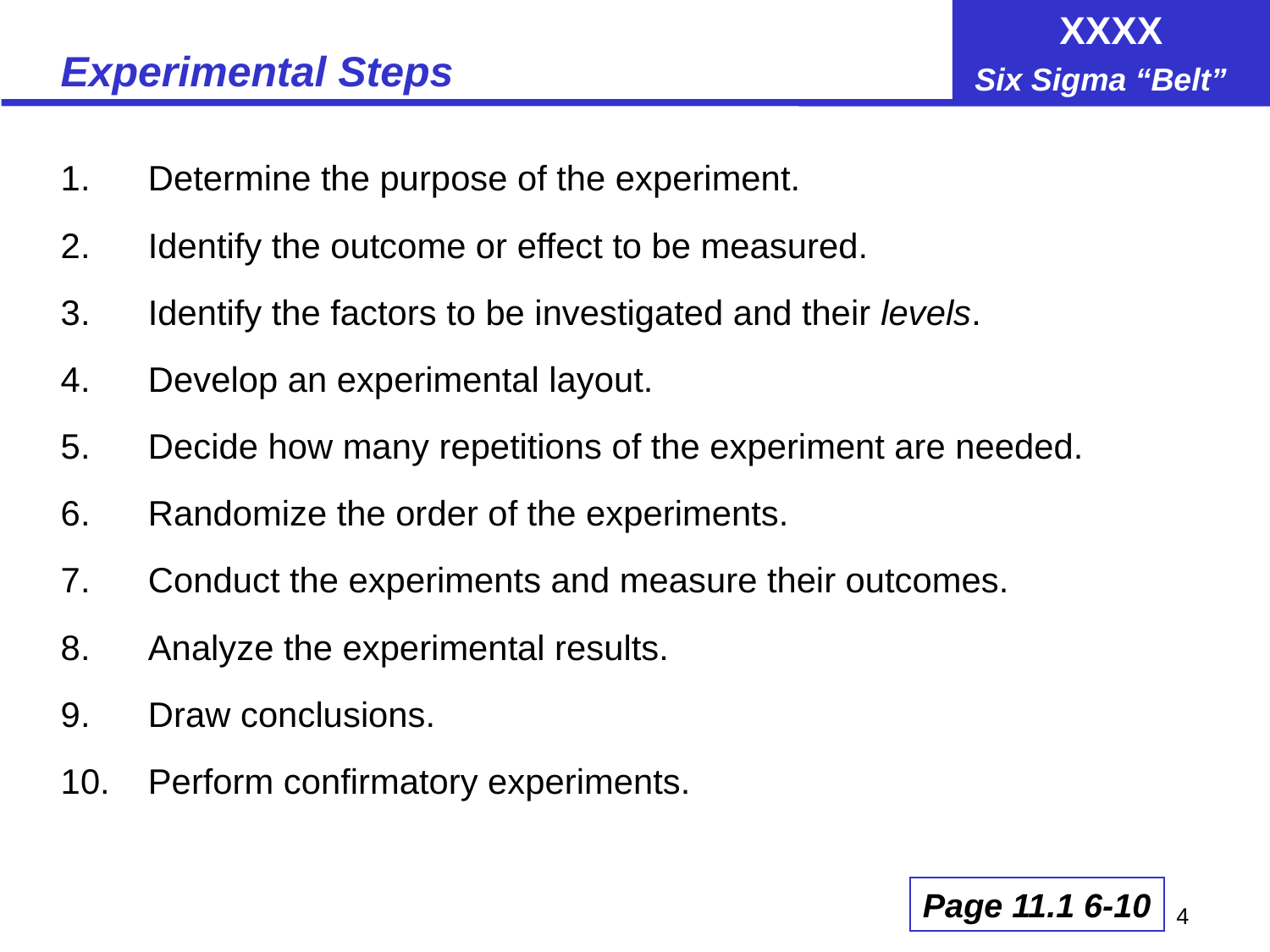

# Experimental Steps
1.	Determine the purpose of the experiment.
2.	Identify the outcome or effect to be measured.
3.	Identify the factors to be investigated and their levels.
4.	Develop an experimental layout.
5.	Decide how many repetitions of the experiment are needed.
6.	Randomize the order of the experiments.
7.	Conduct the experiments and measure their outcomes.
8.	Analyze the experimental results.
9.	Draw conclusions.
10.	Perform confirmatory experiments.
Page 11.1 6-10